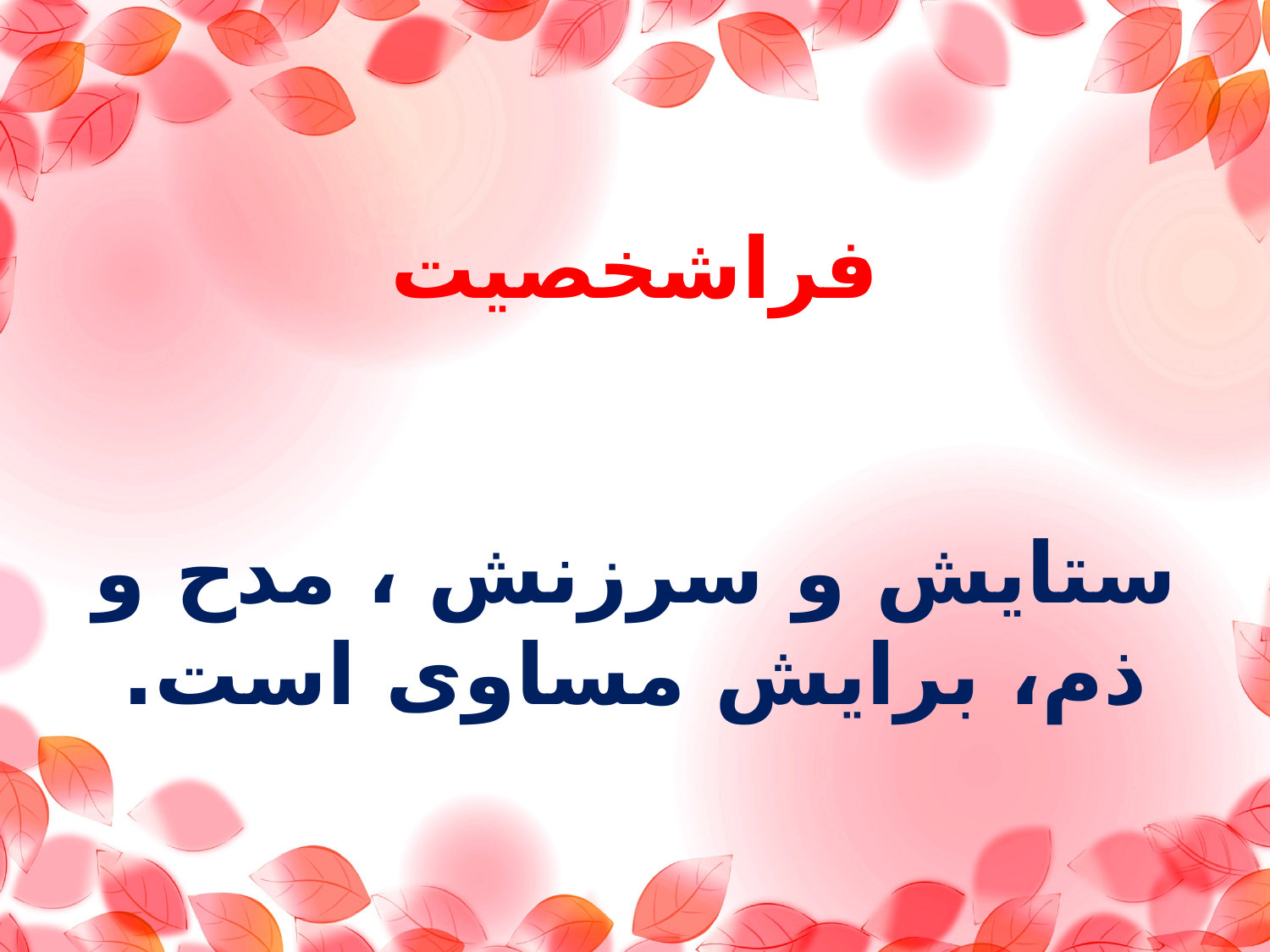

فراشخصیت

ستایش و سرزنش ، مدح و ذم، برایش مساوی است.